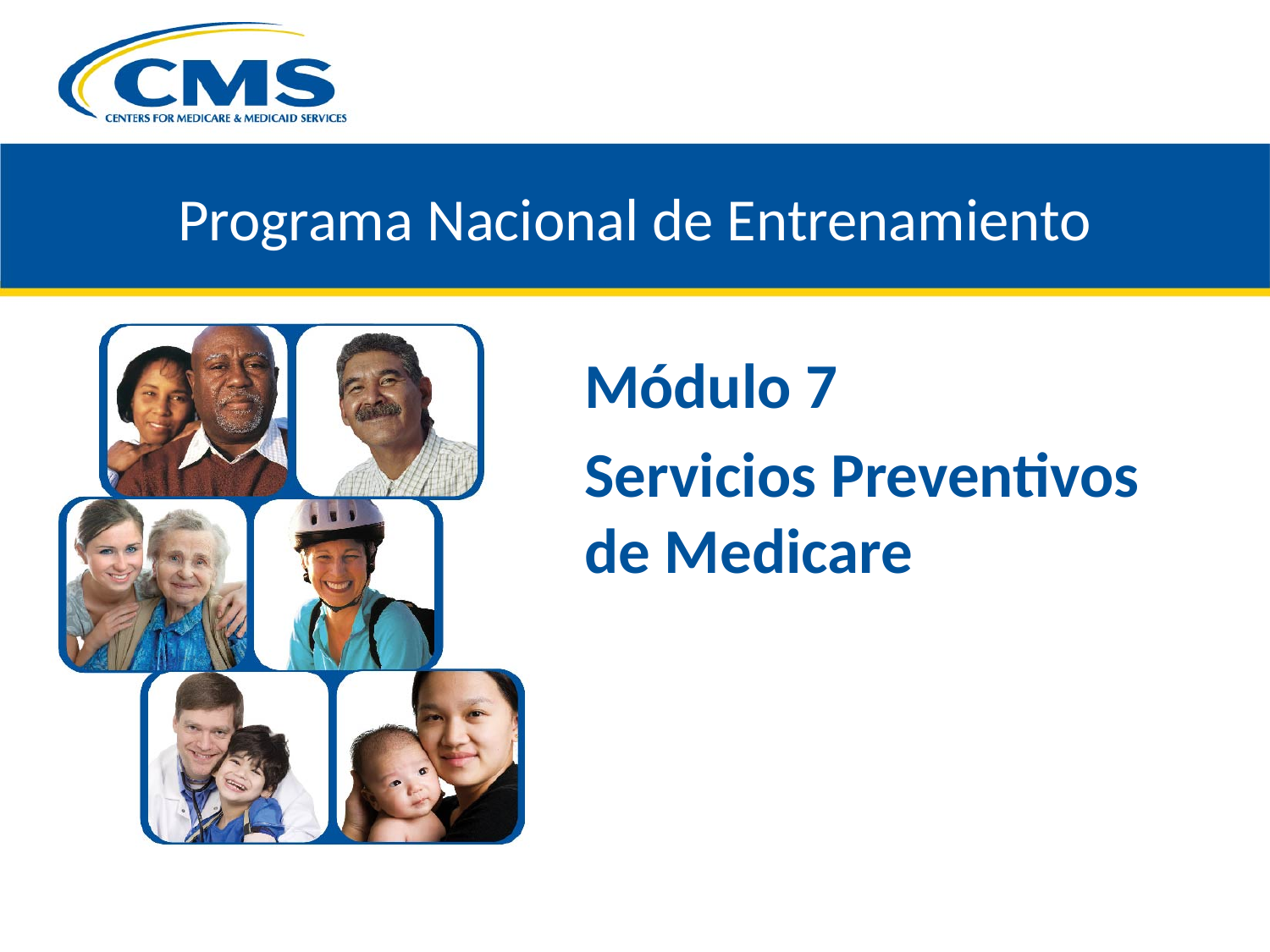

# Programa Nacional de Entrenamiento
Módulo 7
Servicios Preventivos de Medicare